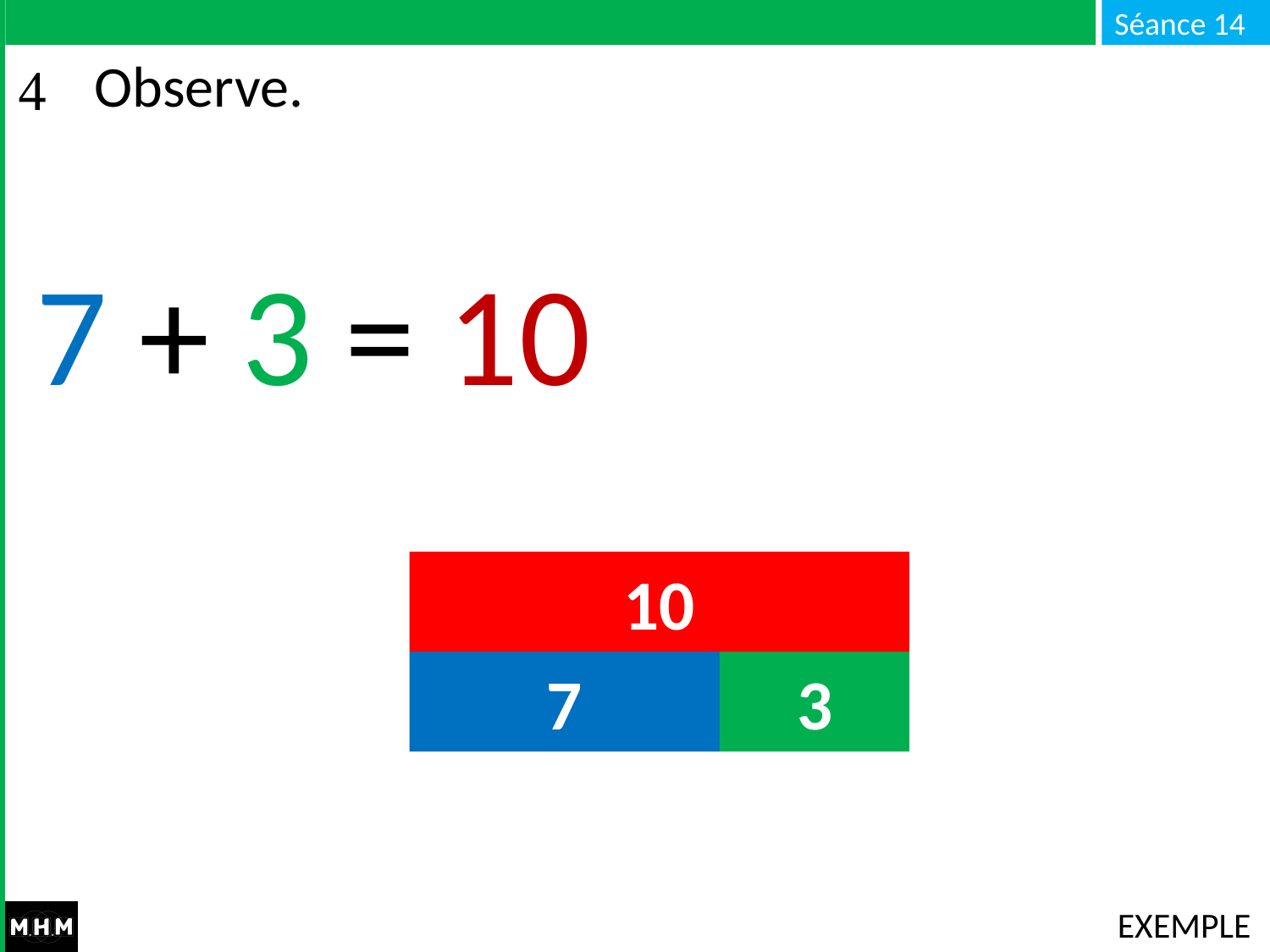

# Observe.
7 + 3 = 10
10
7
3
EXEMPLE